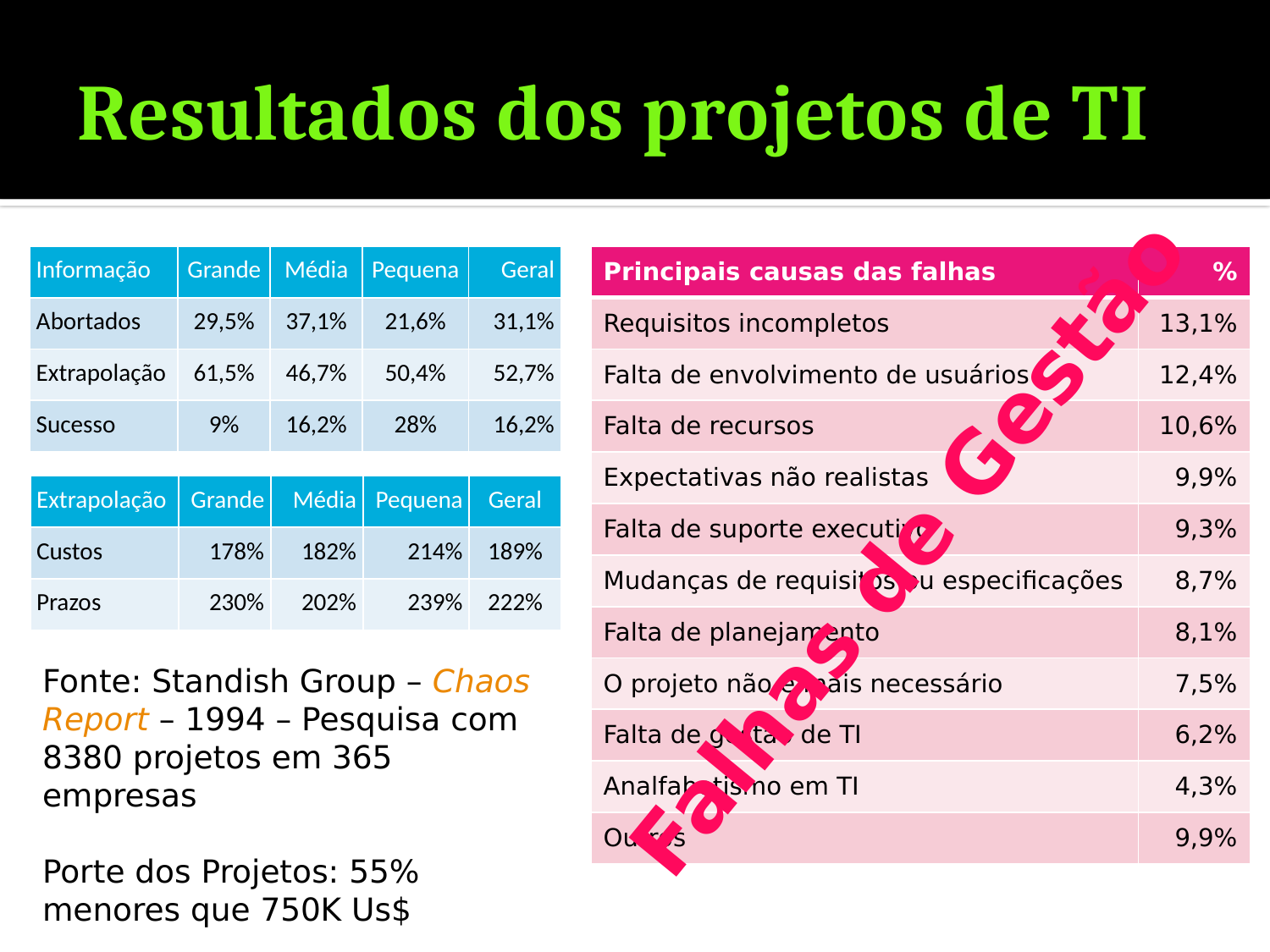

# Resultados dos projetos de TI
| Informação | Grande | Média | Pequena | Geral |
| --- | --- | --- | --- | --- |
| Abortados | 29,5% | 37,1% | 21,6% | 31,1% |
| Extrapolação | 61,5% | 46,7% | 50,4% | 52,7% |
| Sucesso | 9% | 16,2% | 28% | 16,2% |
| Principais causas das falhas | % |
| --- | --- |
| Requisitos incompletos | 13,1% |
| Falta de envolvimento de usuários | 12,4% |
| Falta de recursos | 10,6% |
| Expectativas não realistas | 9,9% |
| Falta de suporte executivo | 9,3% |
| Mudanças de requisitos ou especificações | 8,7% |
| Falta de planejamento | 8,1% |
| O projeto não é mais necessário | 7,5% |
| Falta de gestão de TI | 6,2% |
| Analfabetismo em TI | 4,3% |
| Outros | 9,9% |
| Extrapolação | Grande | Média | Pequena | Geral |
| --- | --- | --- | --- | --- |
| Custos | 178% | 182% | 214% | 189% |
| Prazos | 230% | 202% | 239% | 222% |
Falhas de Gestão
Fonte: Standish Group – Chaos Report – 1994 – Pesquisa com 8380 projetos em 365 empresas

Porte dos Projetos: 55% menores que 750K Us$